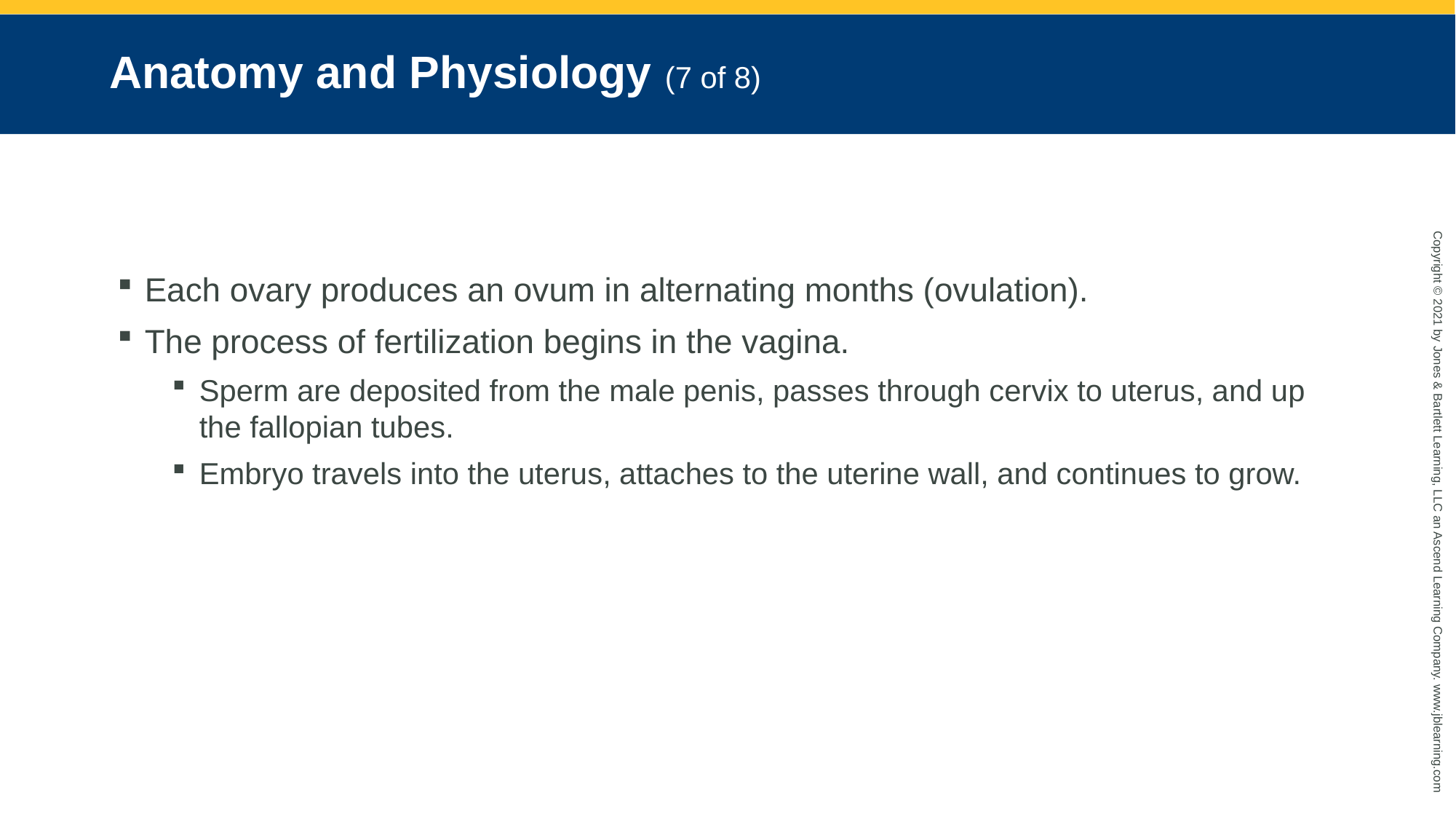

# Anatomy and Physiology (7 of 8)
Each ovary produces an ovum in alternating months (ovulation).
The process of fertilization begins in the vagina.
Sperm are deposited from the male penis, passes through cervix to uterus, and up the fallopian tubes.
Embryo travels into the uterus, attaches to the uterine wall, and continues to grow.